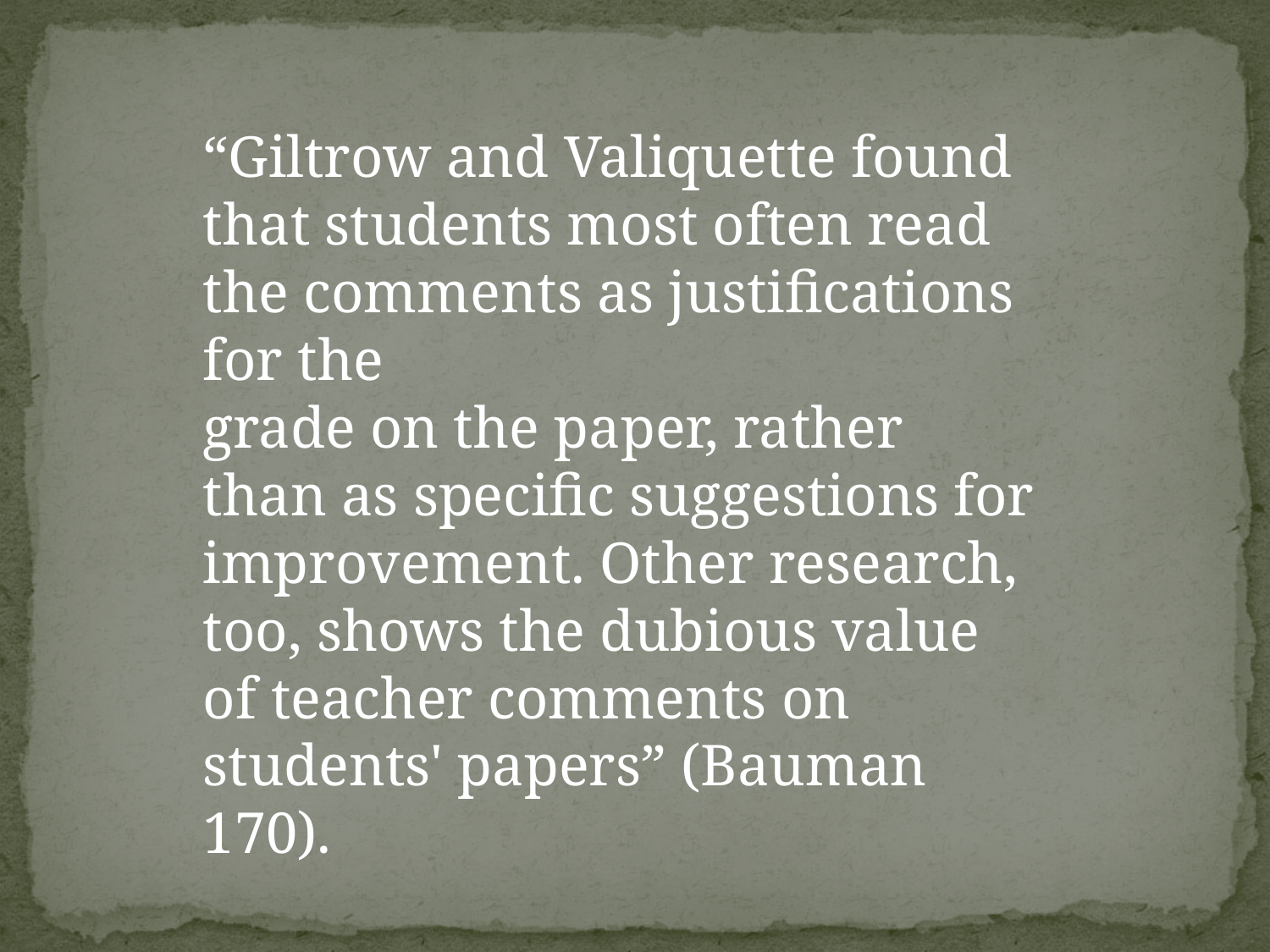

“Giltrow and Valiquette found
that students most often read the comments as justifications for the
grade on the paper, rather than as specific suggestions for improvement. Other research, too, shows the dubious value of teacher comments on students' papers” (Bauman 170).